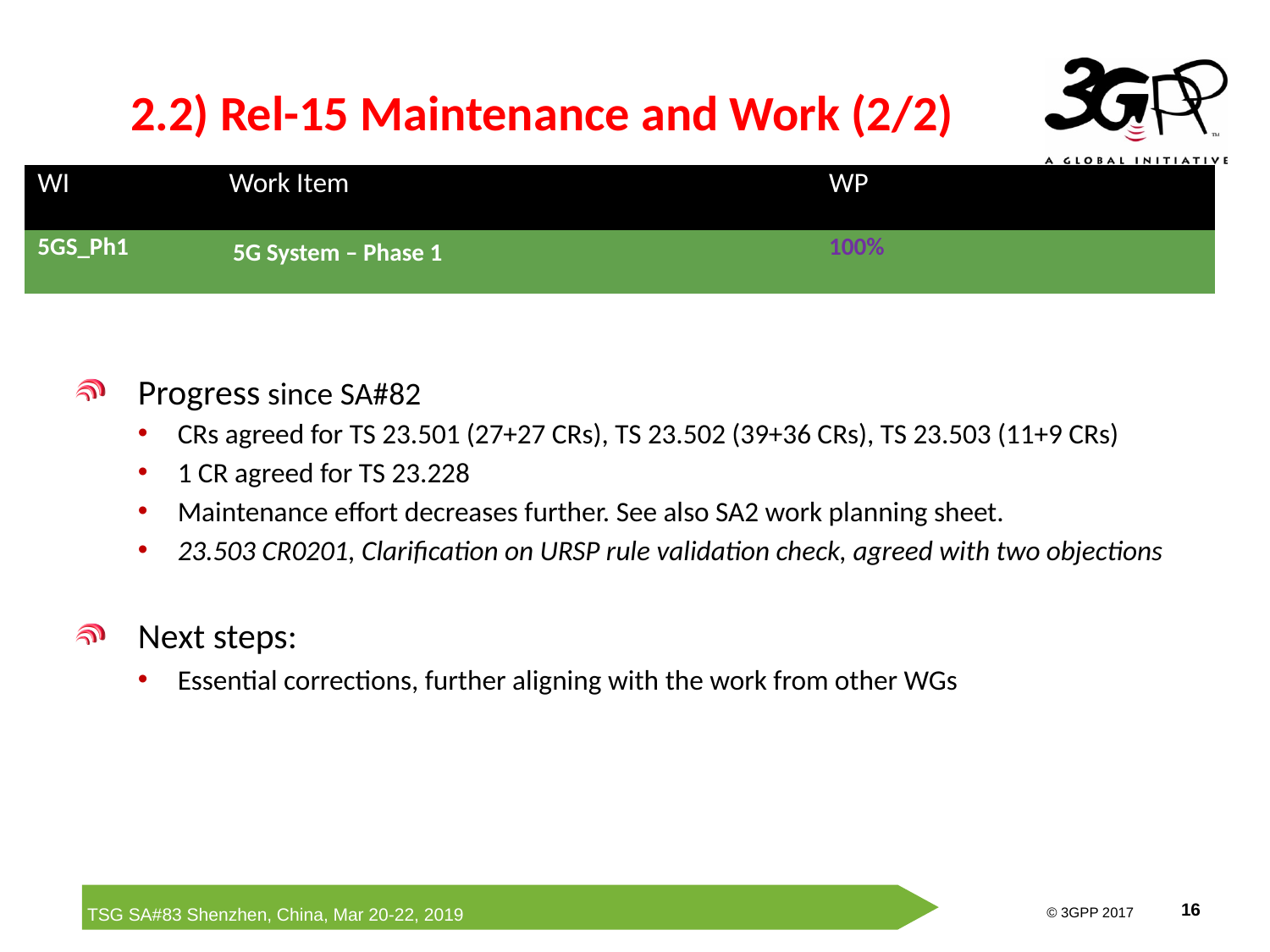

# 2.2) Rel-15 Maintenance and Work (2/2)
| WI | Work Item | WP |  |  |
| --- | --- | --- | --- | --- |
| 5GS\_Ph1 | 5G System – Phase 1 | 100% |  |  |
Progress since SA#82
CRs agreed for TS 23.501 (27+27 CRs), TS 23.502 (39+36 CRs), TS 23.503 (11+9 CRs)
1 CR agreed for TS 23.228
Maintenance effort decreases further. See also SA2 work planning sheet.
23.503 CR0201, Clarification on URSP rule validation check, agreed with two objections

Next steps:
Essential corrections, further aligning with the work from other WGs